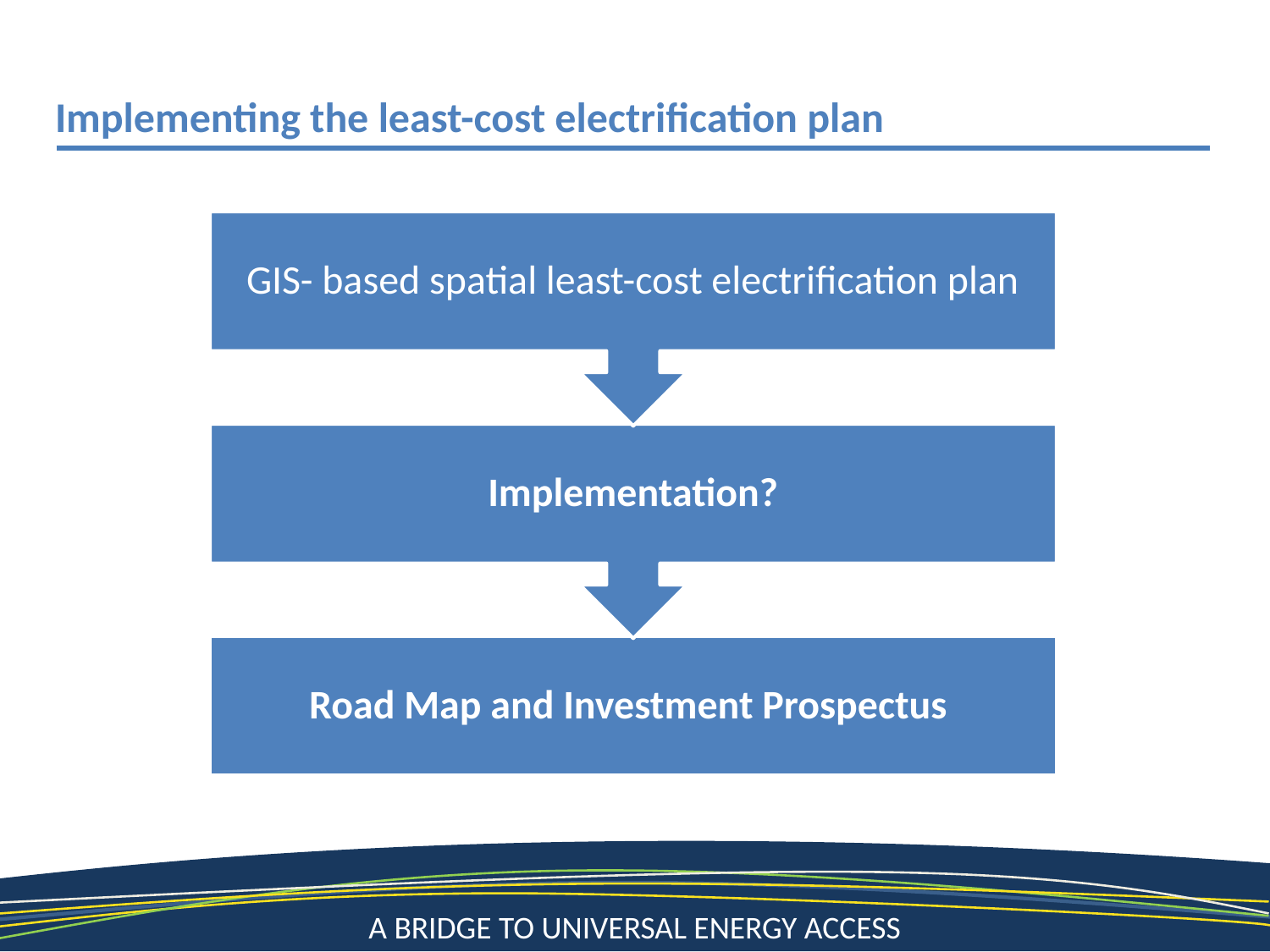

Implementing the least-cost electrification plan

Road Map and Investment Prospectus
Implementation?
GIS- based spatial least-cost electrification plan

5

A Bridge to Universal Energy Access

A Bridge to a Sustainable Energy Future